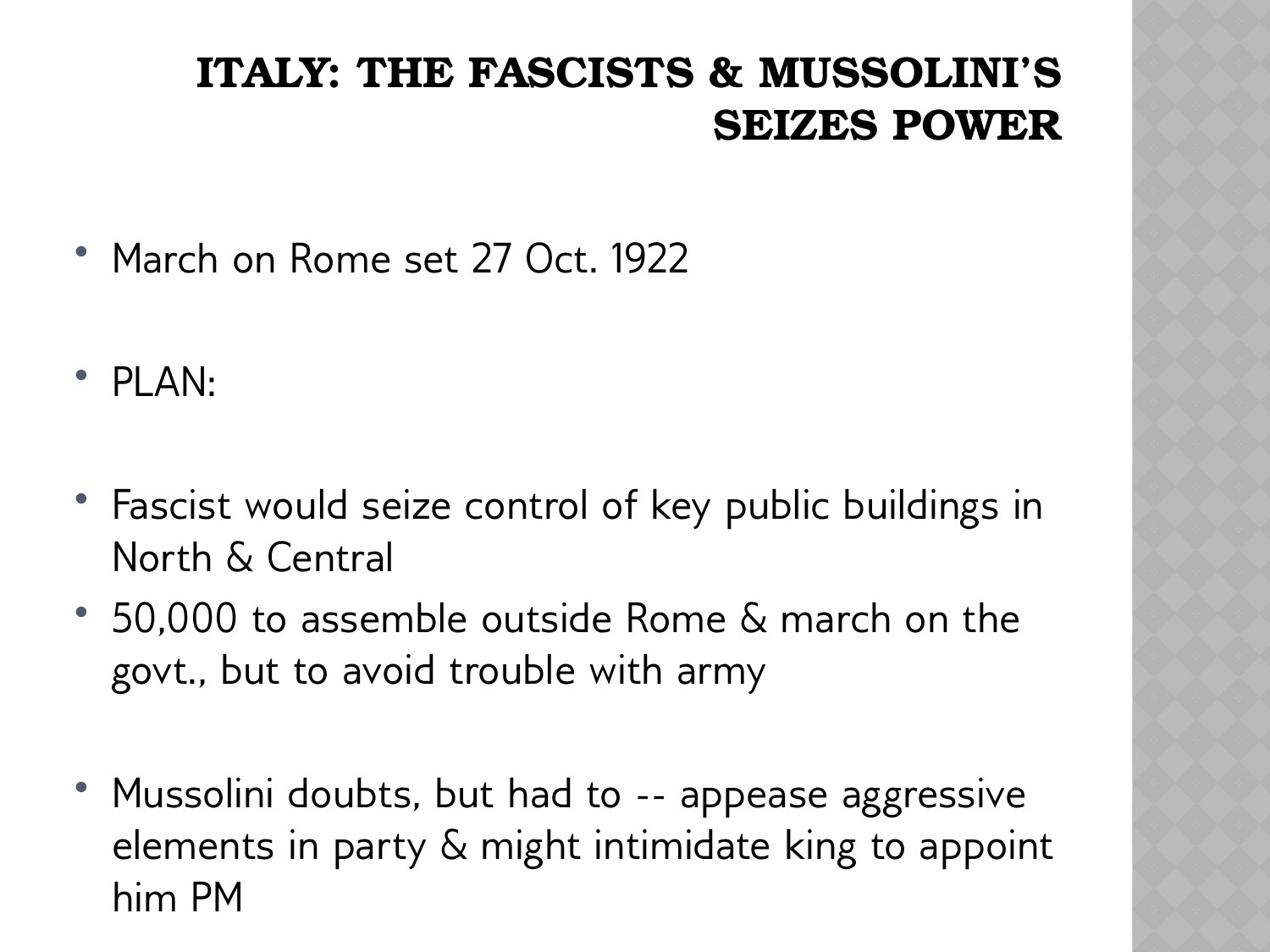

# Italy: the fascists & Mussolini’s seizes power
March on Rome set 27 Oct. 1922

PLAN:

Fascist would seize control of key public buildings in North & Central
50,000 to assemble outside Rome & march on the govt., but to avoid trouble with army

Mussolini doubts, but had to -- appease aggressive elements in party & might intimidate king to appoint him PM